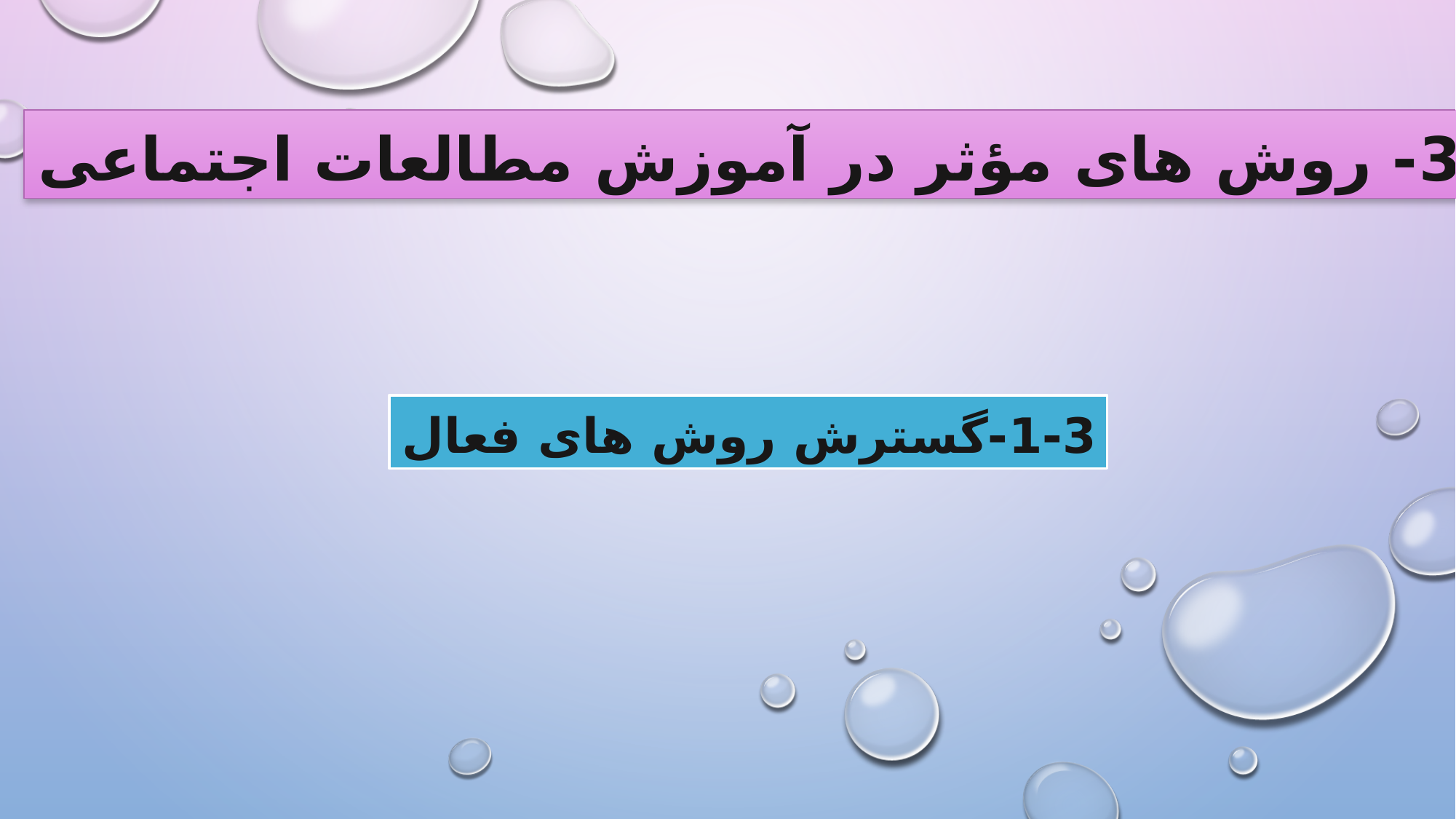

3- روش های مؤثر در آموزش مطالعات اجتماعی
1-3-گسترش روش های فعال